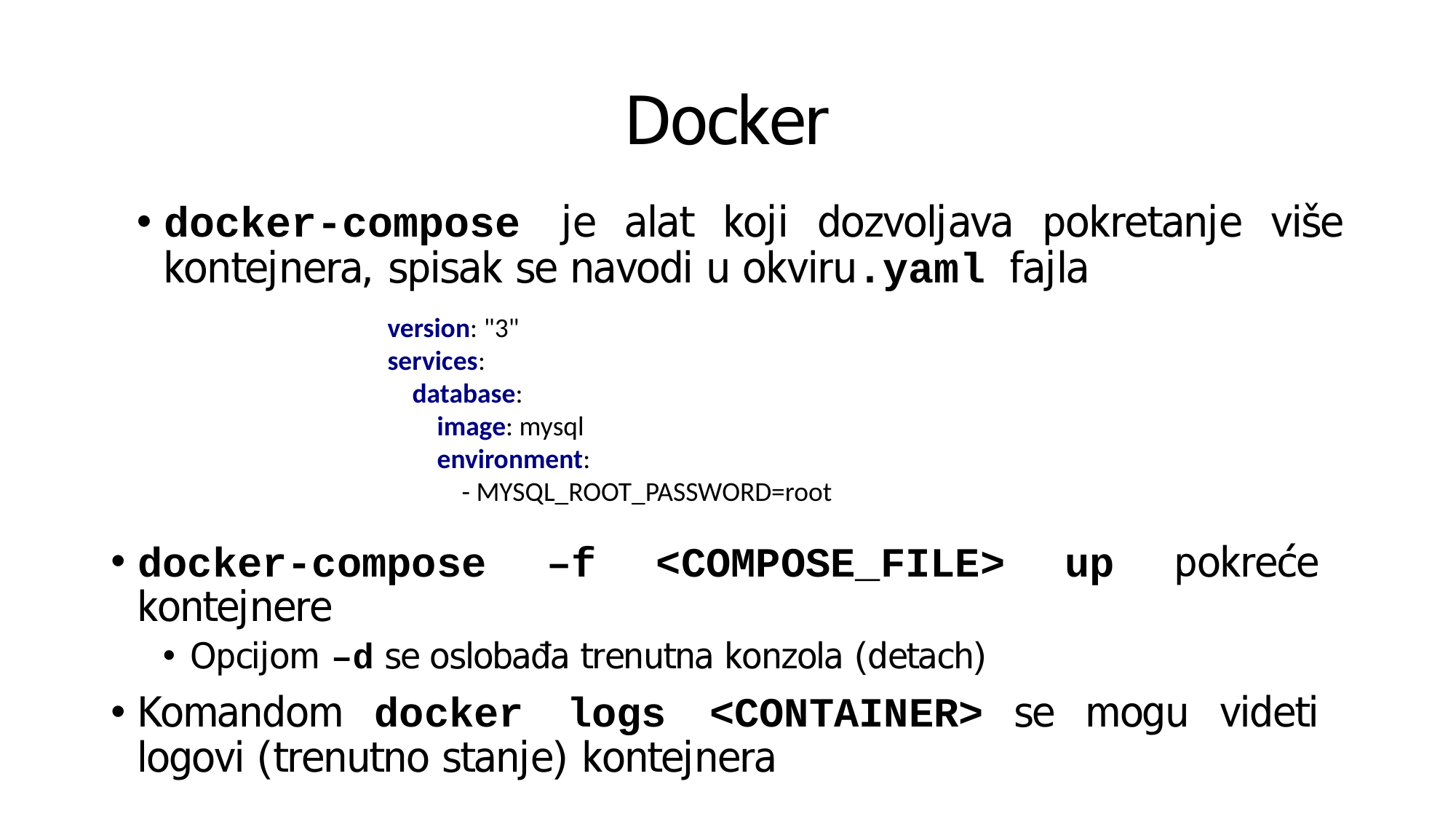

# Docker
docker-compose je alat koji dozvoljava pokretanje više kontejnera, spisak se navodi u okviru.yaml fajla
version: "3"
services:
    database:
        image: mysql
        environment:
            - MYSQL_ROOT_PASSWORD=root
docker-compose –f <COMPOSE_FILE> up pokreće kontejnere
Opcijom –d se oslobađa trenutna konzola (detach)
Komandom docker logs <CONTAINER> se mogu videti logovi (trenutno stanje) kontejnera